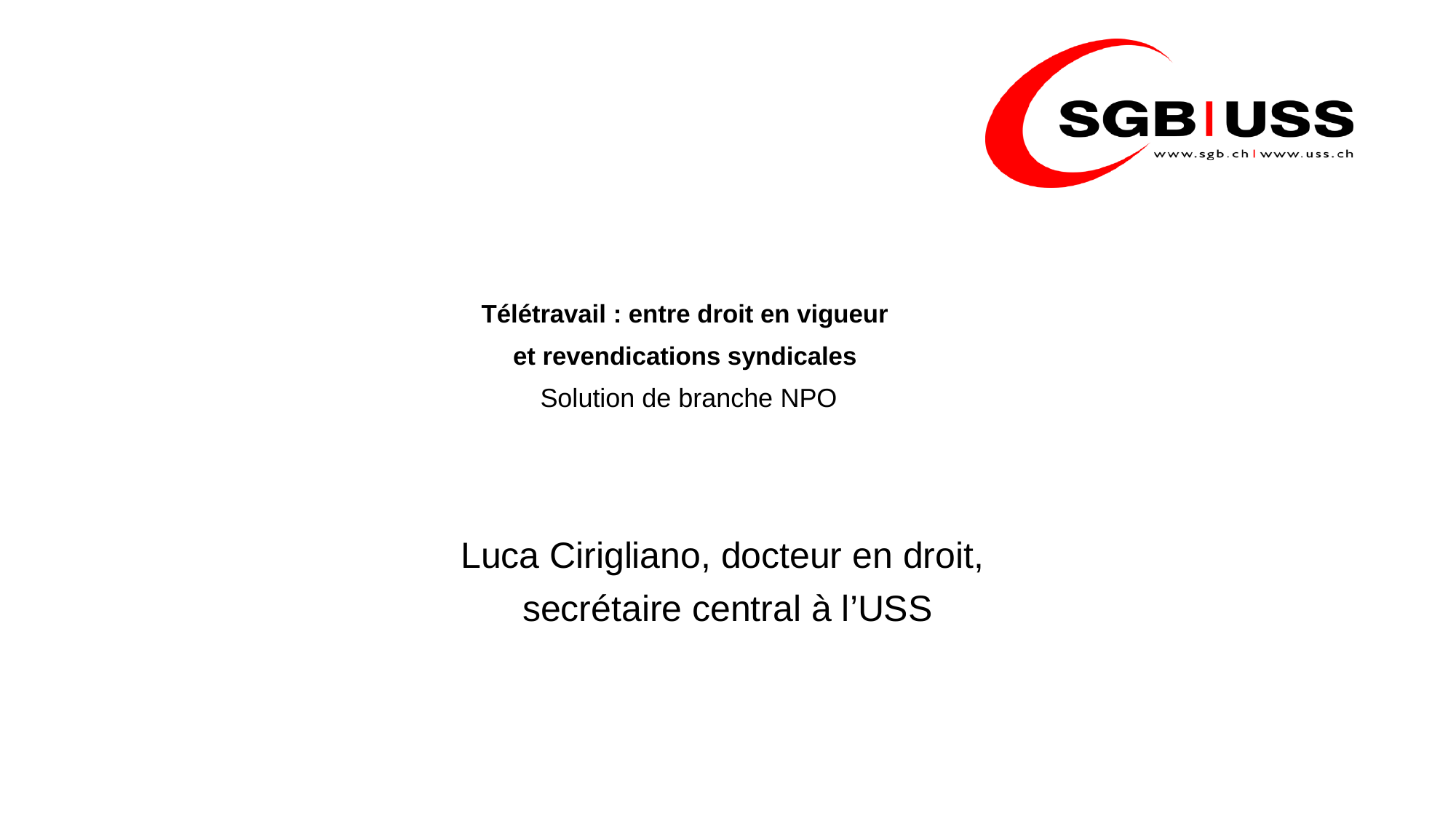

# Télétravail : entre droit en vigueur et revendications syndicales Solution de branche NPO

Luca Cirigliano, docteur en droit,
secrétaire central à l’USS